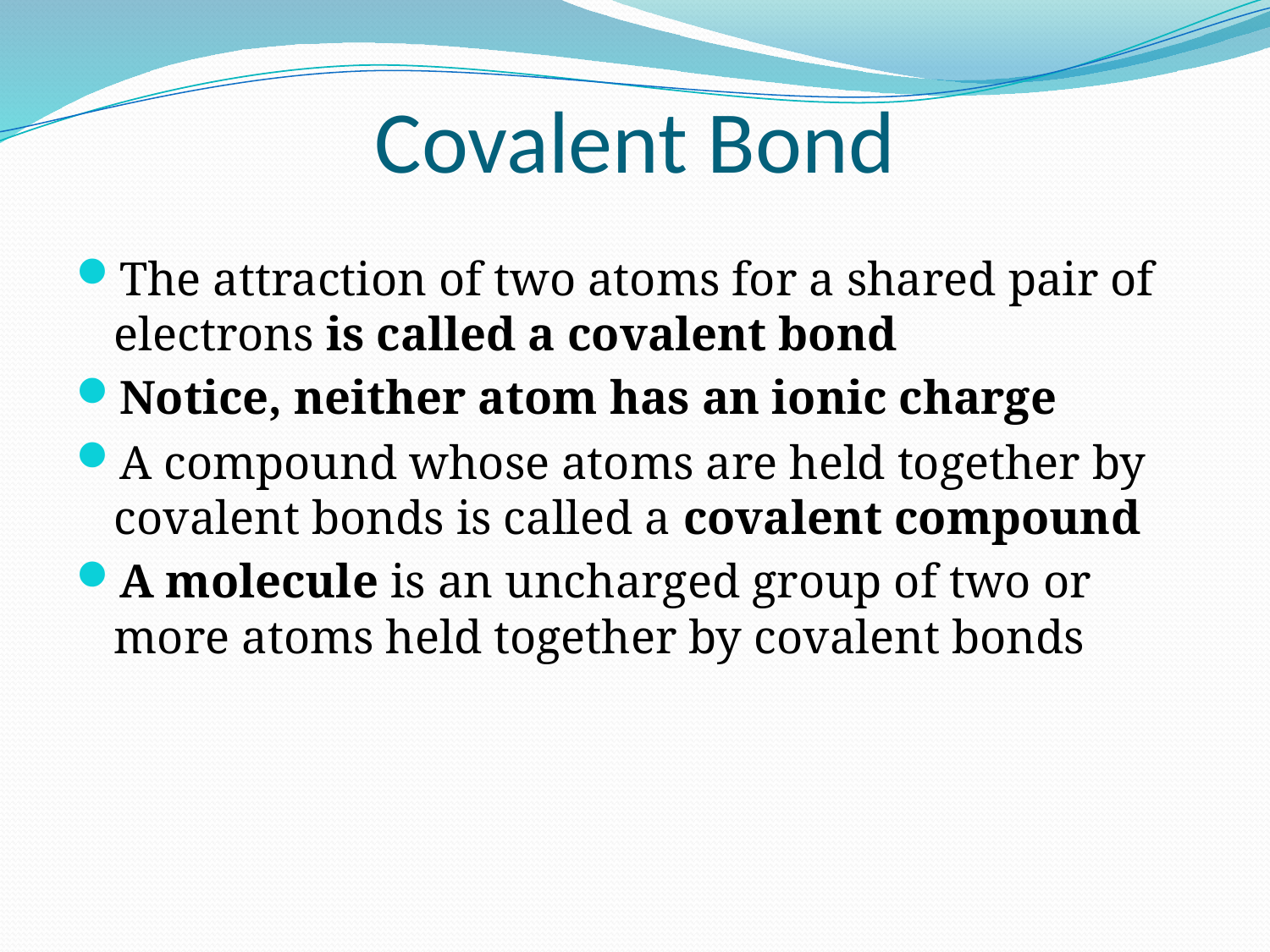

# Covalent Bond
The attraction of two atoms for a shared pair of electrons is called a covalent bond
Notice, neither atom has an ionic charge
A compound whose atoms are held together by covalent bonds is called a covalent compound
A molecule is an uncharged group of two or more atoms held together by covalent bonds